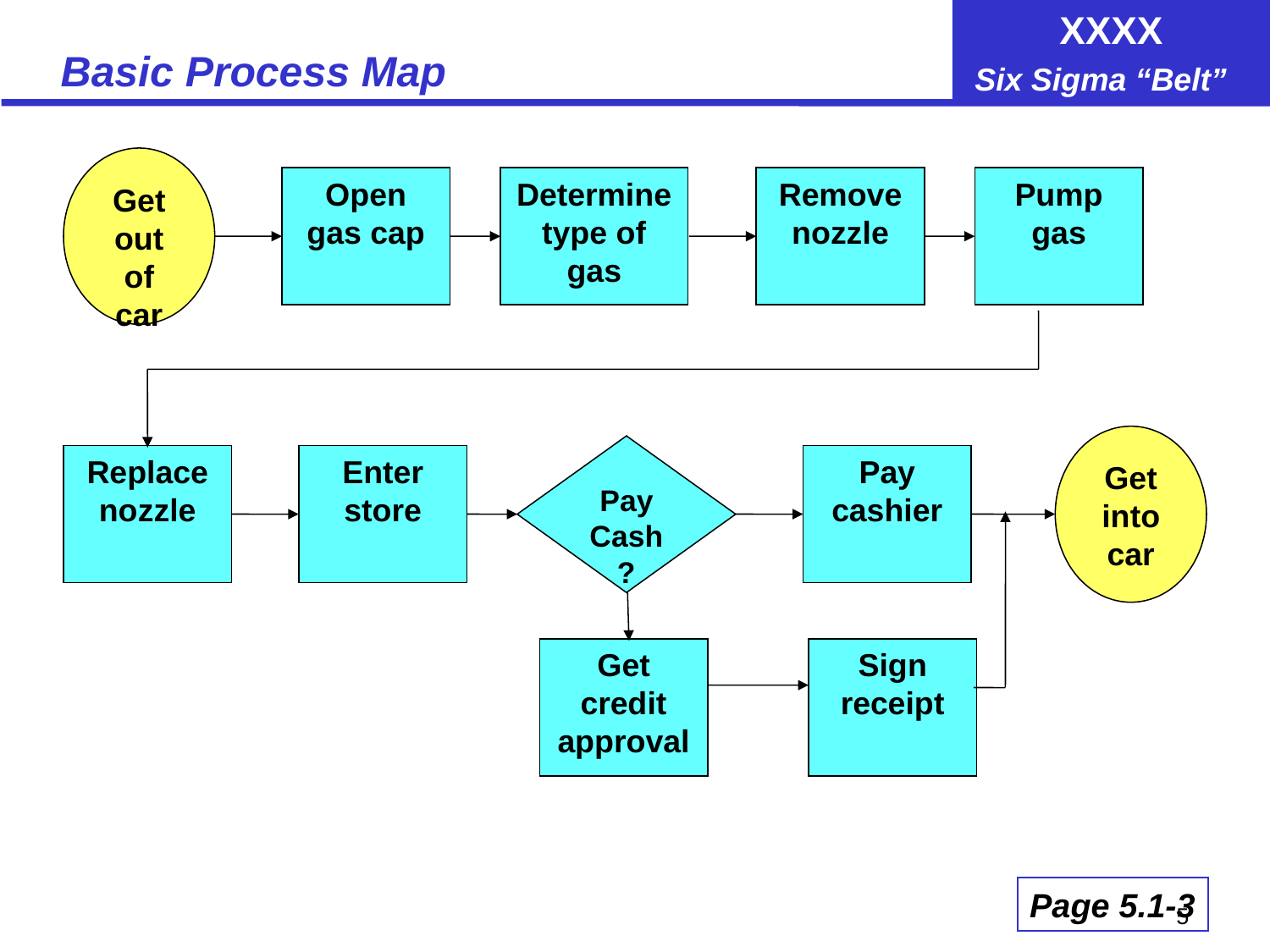

# Basic Process Map
Get out of car
Open gas cap
Determine type of gas
Remove nozzle
Pump gas

Get into car
Pay Cash?
Replace nozzle
Enter store
Pay cashier

Get credit approval
Sign receipt

Page 5.1-3